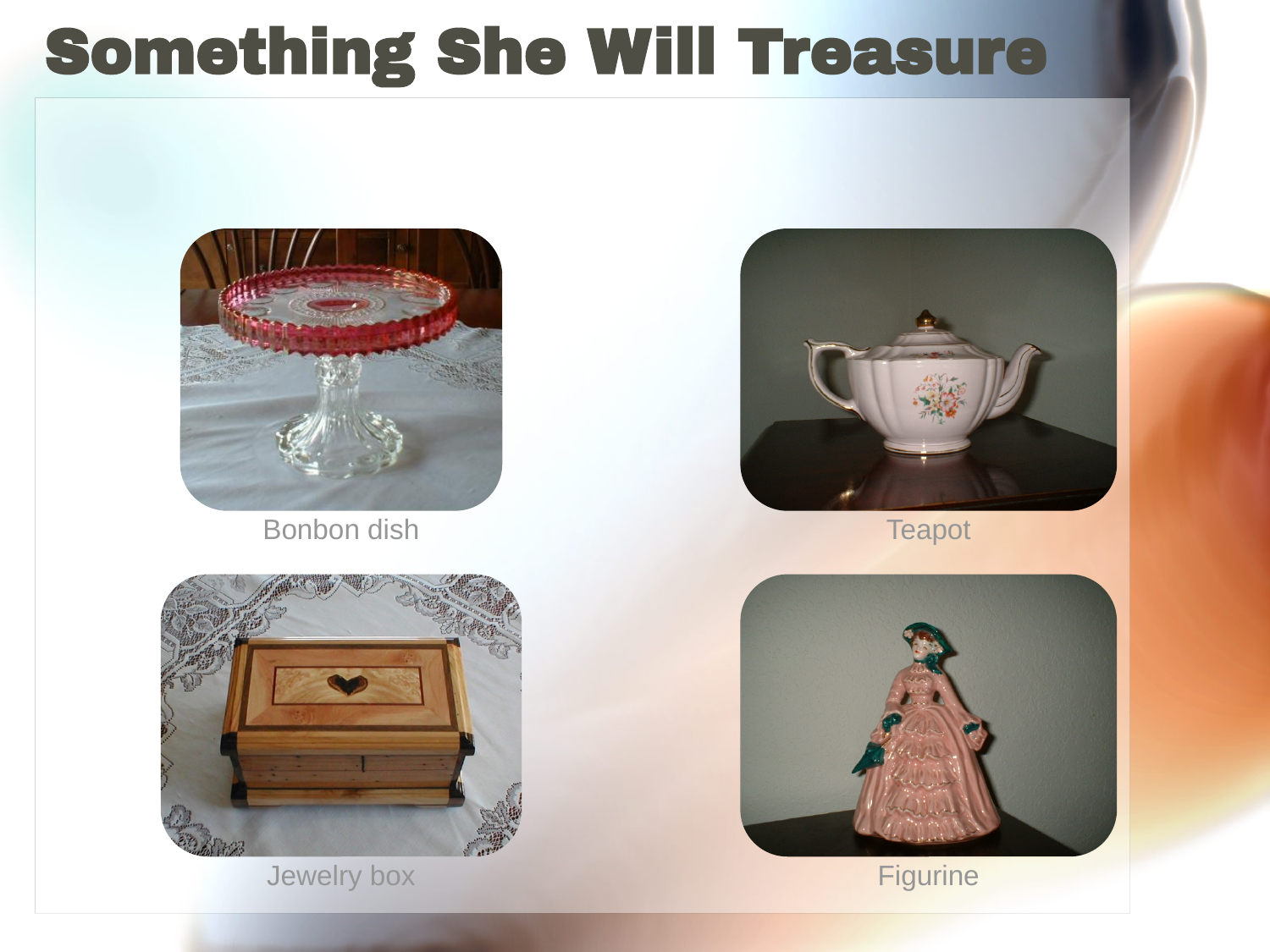

# Something She Will Treasure

Bonbon dish

Teapot

Jewelry box

Figurine